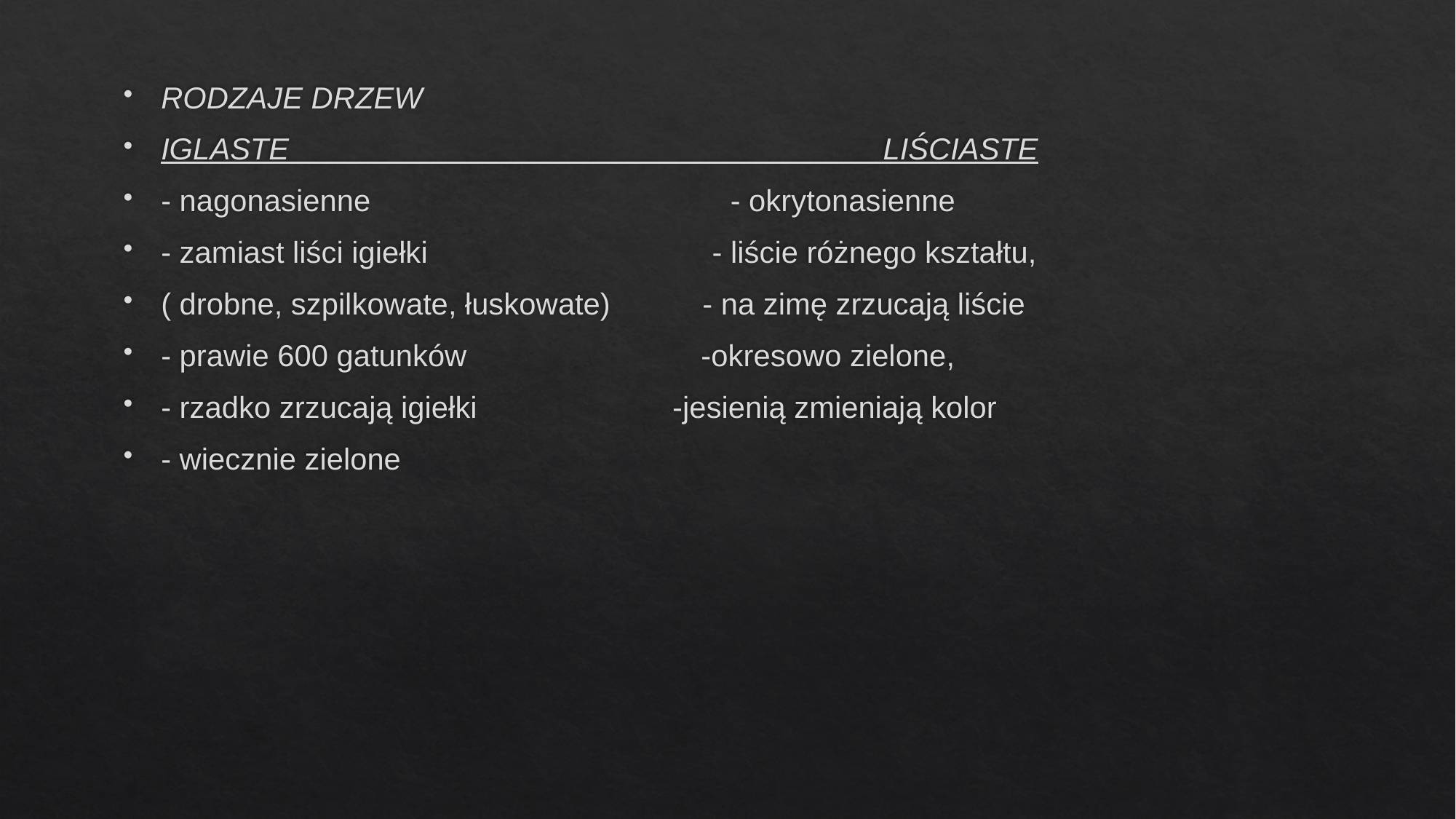

#
RODZAJE DRZEW
IGLASTE                                                                       LIŚCIASTE
- nagonasienne                                           - okrytonasienne
- zamiast liści igiełki                                  - liście różnego kształtu,
( drobne, szpilkowate, łuskowate)           - na zimę zrzucają liście
- prawie 600 gatunków                            -okresowo zielone,
- rzadko zrzucają igiełki	                      -jesienią zmieniają kolor
- wiecznie zielone